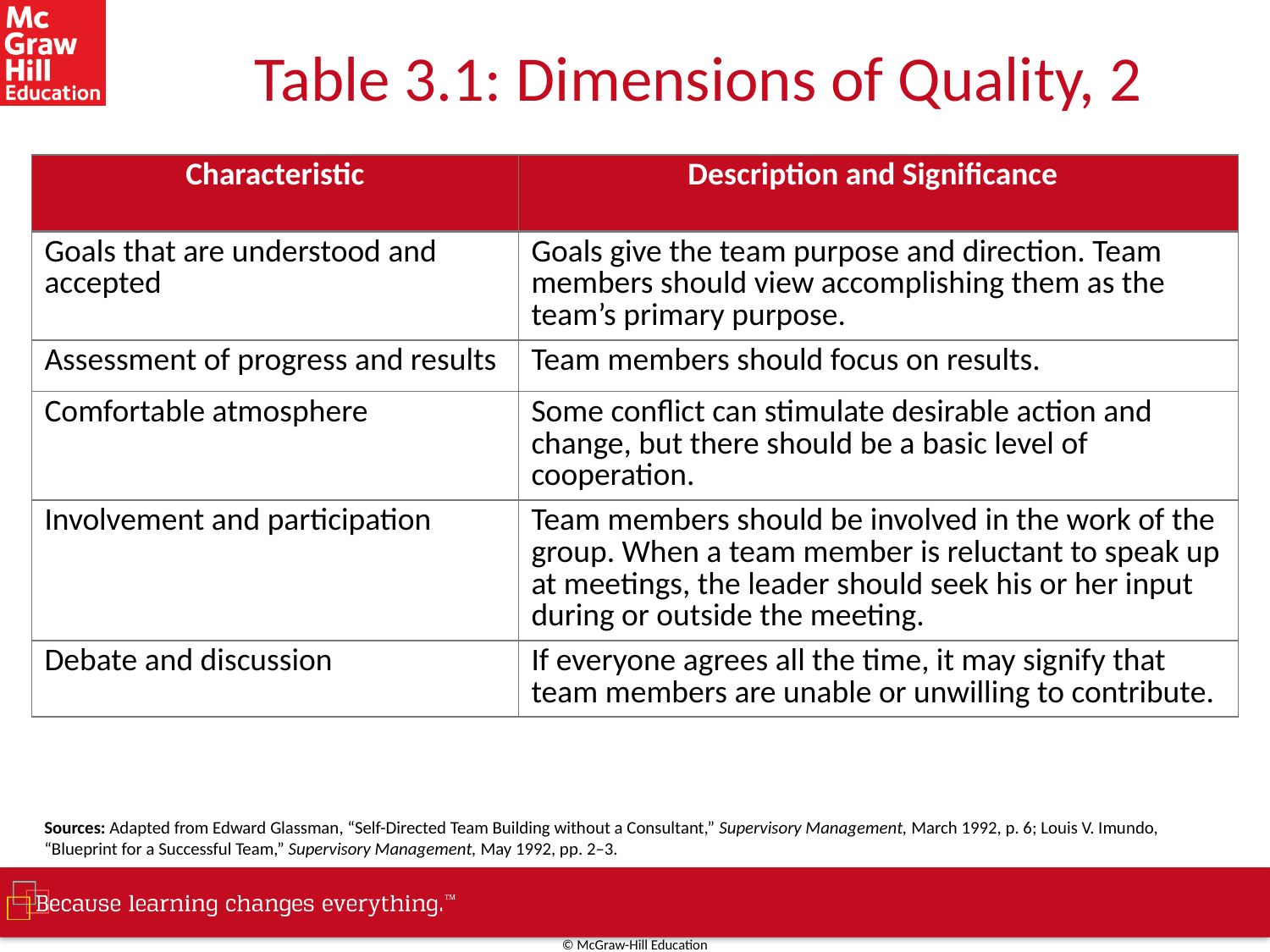

# Table 3.1: Dimensions of Quality, 2
| Characteristic | Description and Significance |
| --- | --- |
| Goals that are understood and accepted | Goals give the team purpose and direction. Team members should view accomplishing them as the team’s primary purpose. |
| Assessment of progress and results | Team members should focus on results. |
| Comfortable atmosphere | Some conflict can stimulate desirable action and change, but there should be a basic level of cooperation. |
| Involvement and participation | Team members should be involved in the work of the group. When a team member is reluctant to speak up at meetings, the leader should seek his or her input during or outside the meeting. |
| Debate and discussion | If everyone agrees all the time, it may signify that team members are unable or unwilling to contribute. |
Sources: Adapted from Edward Glassman, “Self-Directed Team Building without a Consultant,” Supervisory Management, March 1992, p. 6; Louis V. Imundo, “Blueprint for a Successful Team,” Supervisory Management, May 1992, pp. 2–3.